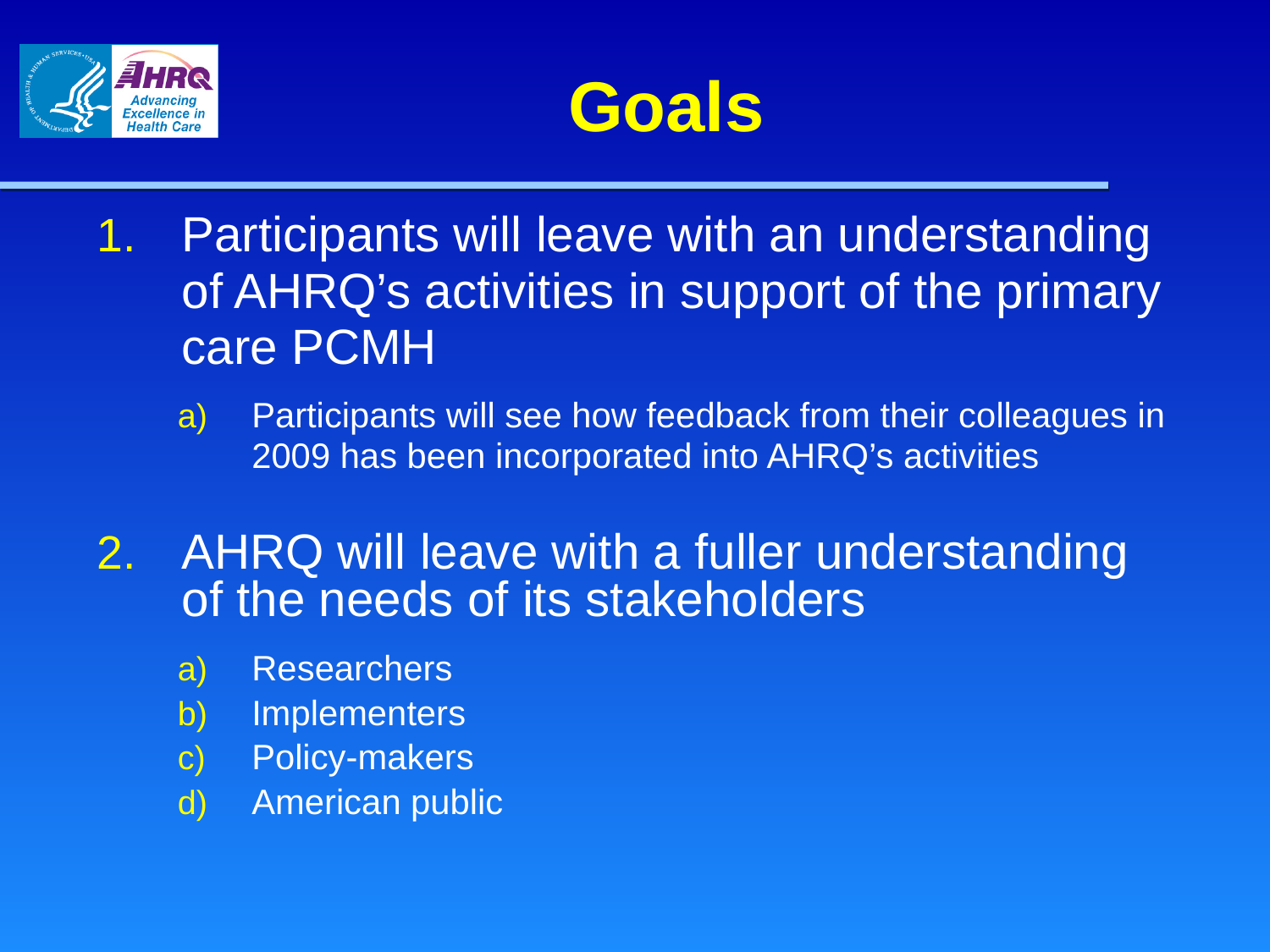

# Goals
Participants will leave with an understanding of AHRQ’s activities in support of the primary care PCMH

Participants will see how feedback from their colleagues in 2009 has been incorporated into AHRQ’s activities

AHRQ will leave with a fuller understanding of the needs of its stakeholders

Researchers
Implementers
Policy-makers
American public